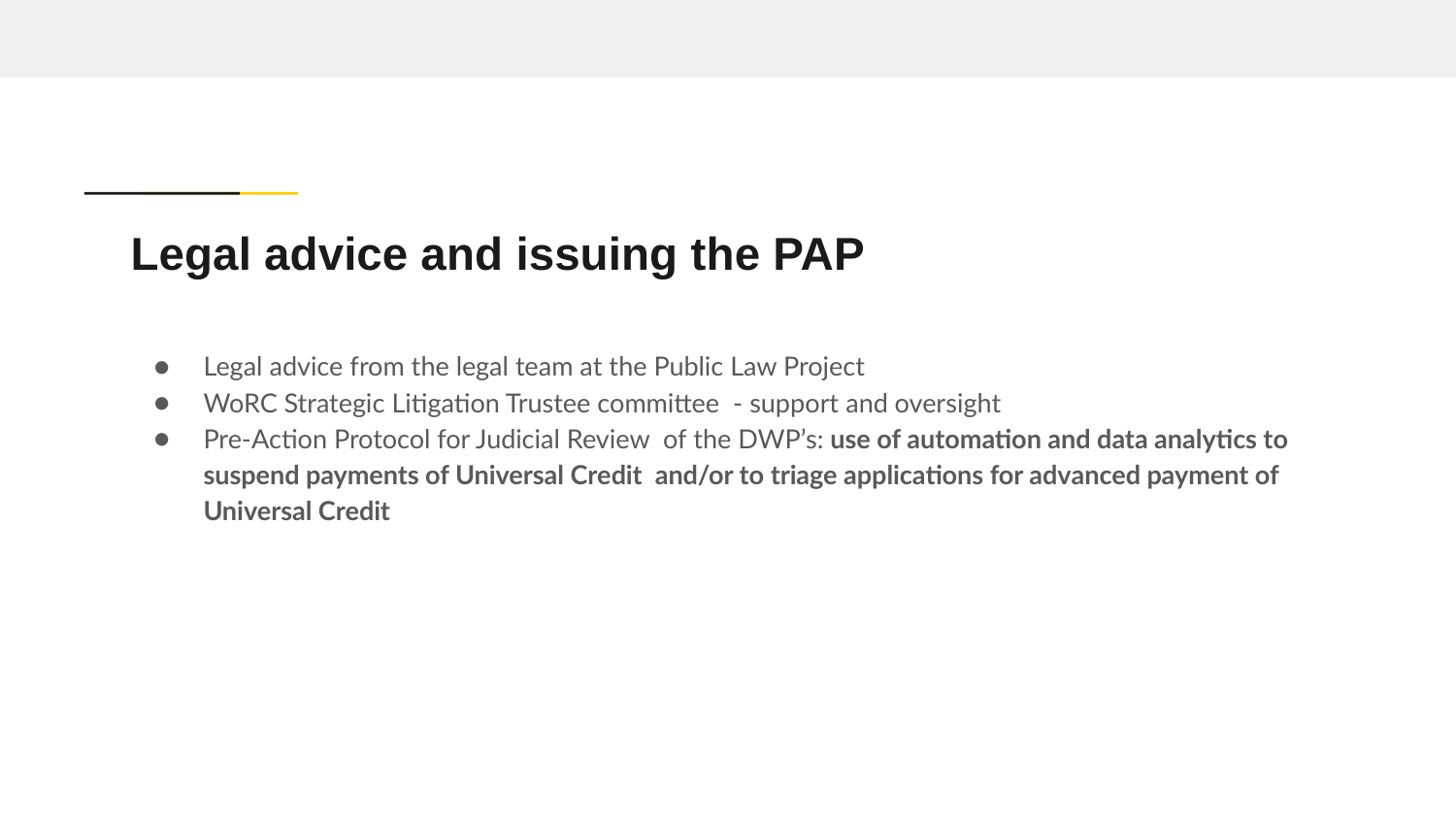

# Legal advice and issuing the PAP
Legal advice from the legal team at the Public Law Project
WoRC Strategic Litigation Trustee committee  - support and oversight
Pre-Action Protocol for Judicial Review  of the DWP’s: use of automation and data analytics to suspend payments of Universal Credit  and/or to triage applications for advanced payment of Universal Credit